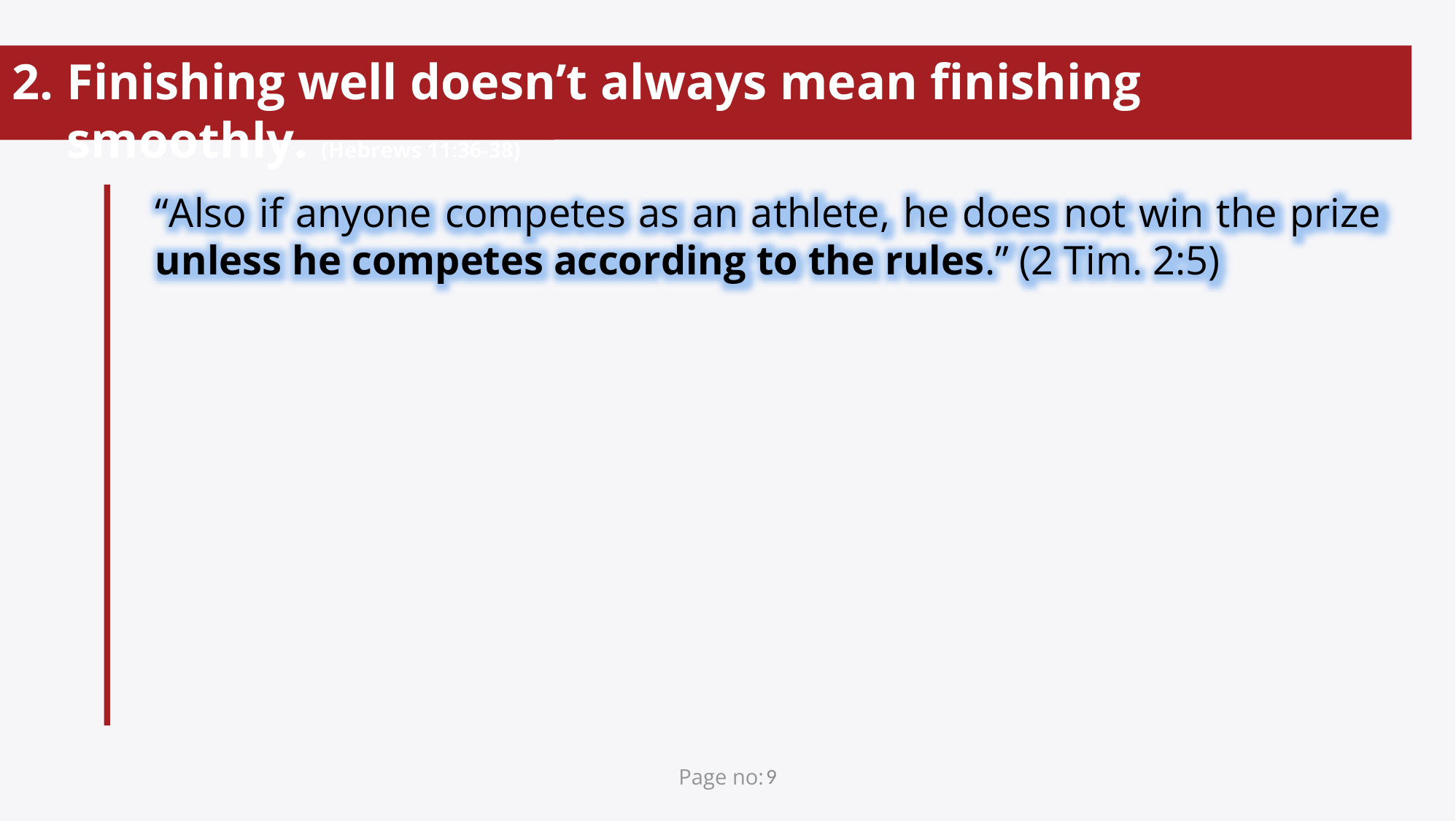

Finishing well doesn’t always mean finishing smoothly. (Hebrews 11:36-38)

“Also if anyone competes as an athlete, he does not win the prize unless he competes according to the rules.” (2 Tim. 2:5)